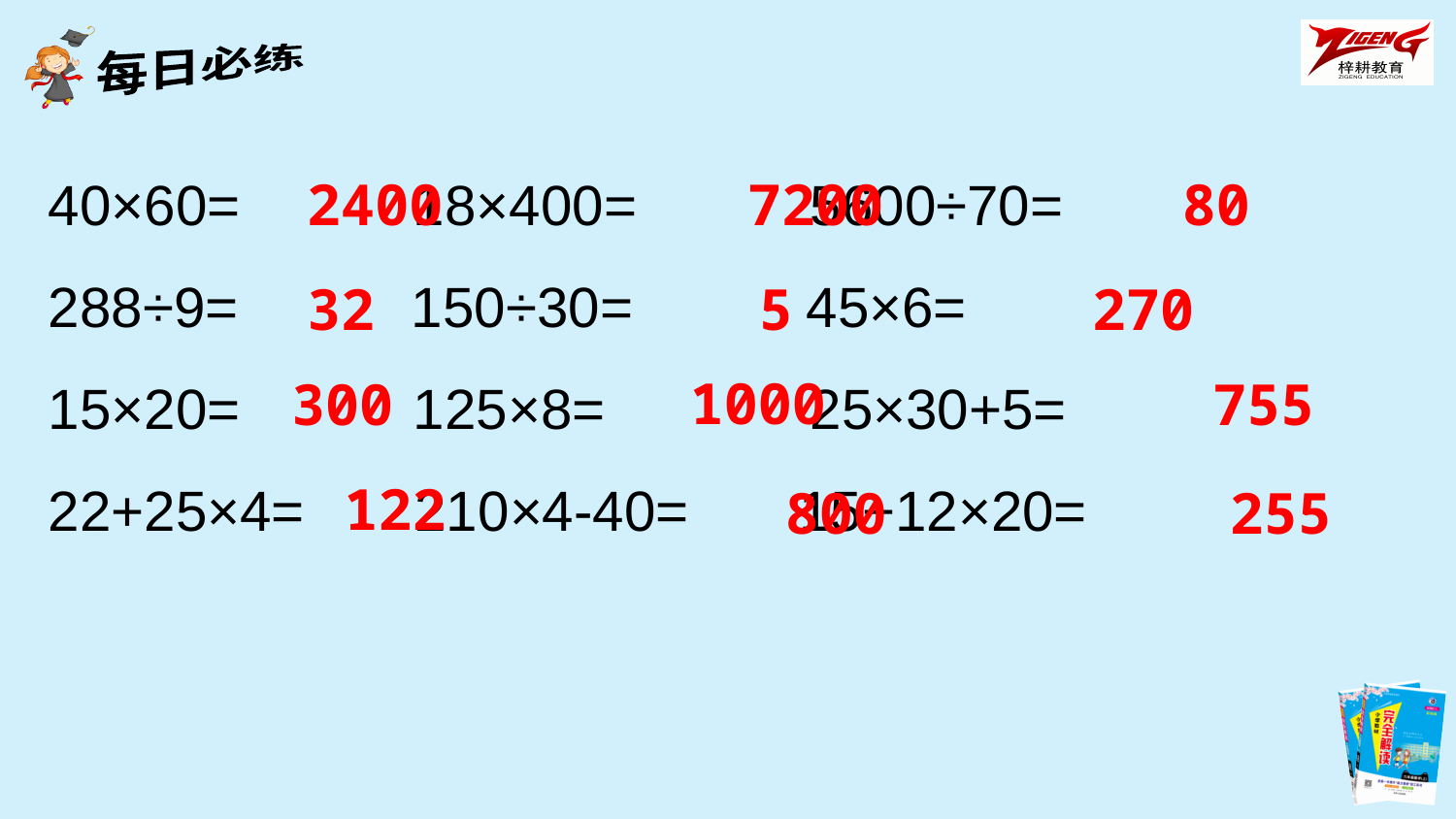

40×60=           18×400=           5600÷70=
288÷9=           150÷30=           45×6=
15×20=           125×8=             25×30+5=
22+25×4=       210×4-40=       15+12×20=
2400
7200
80
5
270
32
1000
755
300
122
800
255